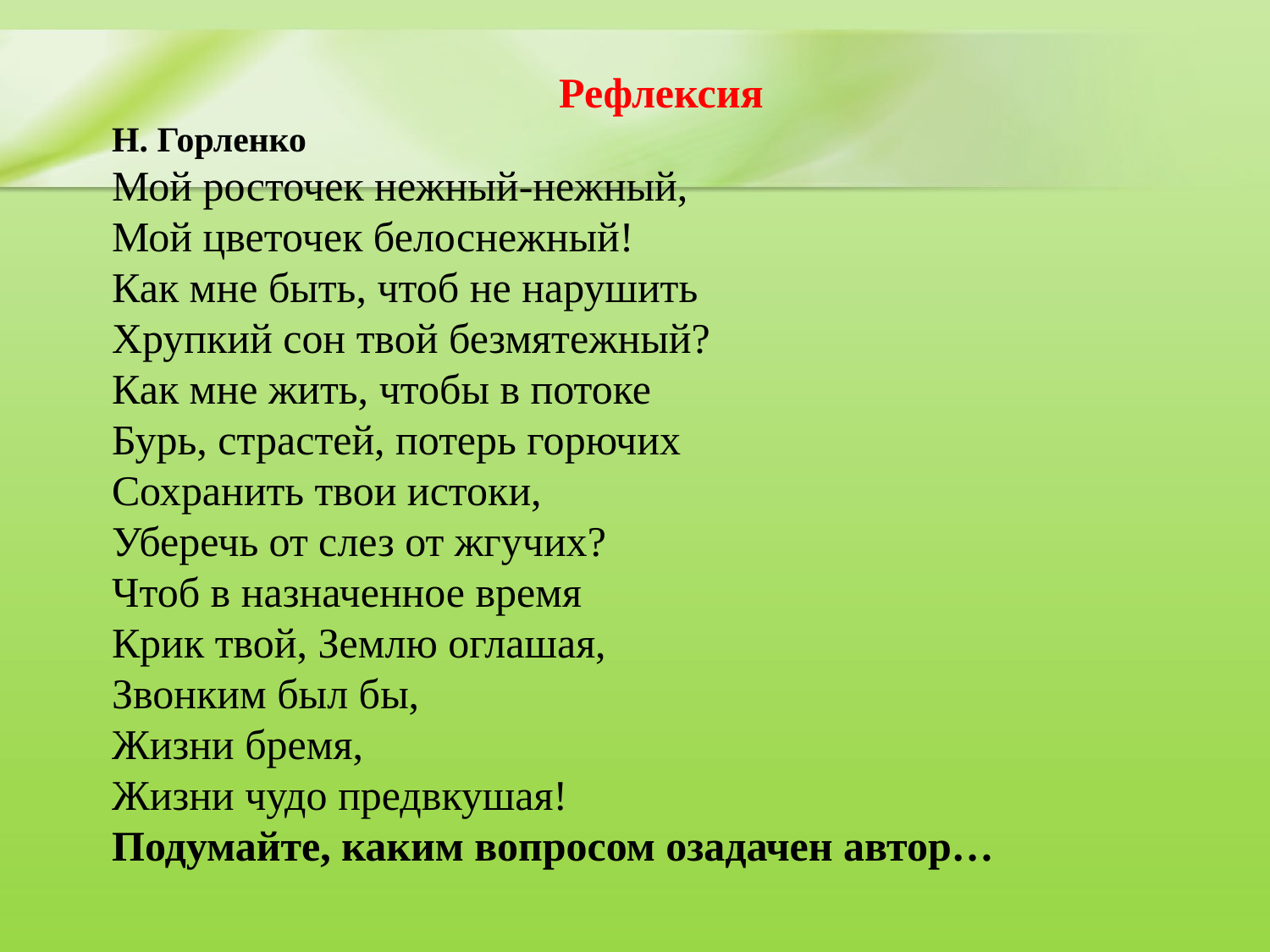

Рефлексия
Н. Горленко
Мой росточек нежный-нежный,
Мой цветочек белоснежный!
Как мне быть, чтоб не нарушить
Хрупкий сон твой безмятежный?
Как мне жить, чтобы в потоке
Бурь, страстей, потерь горючих
Сохранить твои истоки,
Уберечь от слез от жгучих?
Чтоб в назначенное время
Крик твой, Землю оглашая,
Звонким был бы,
Жизни бремя,
Жизни чудо предвкушая!
Подумайте, каким вопросом озадачен автор…